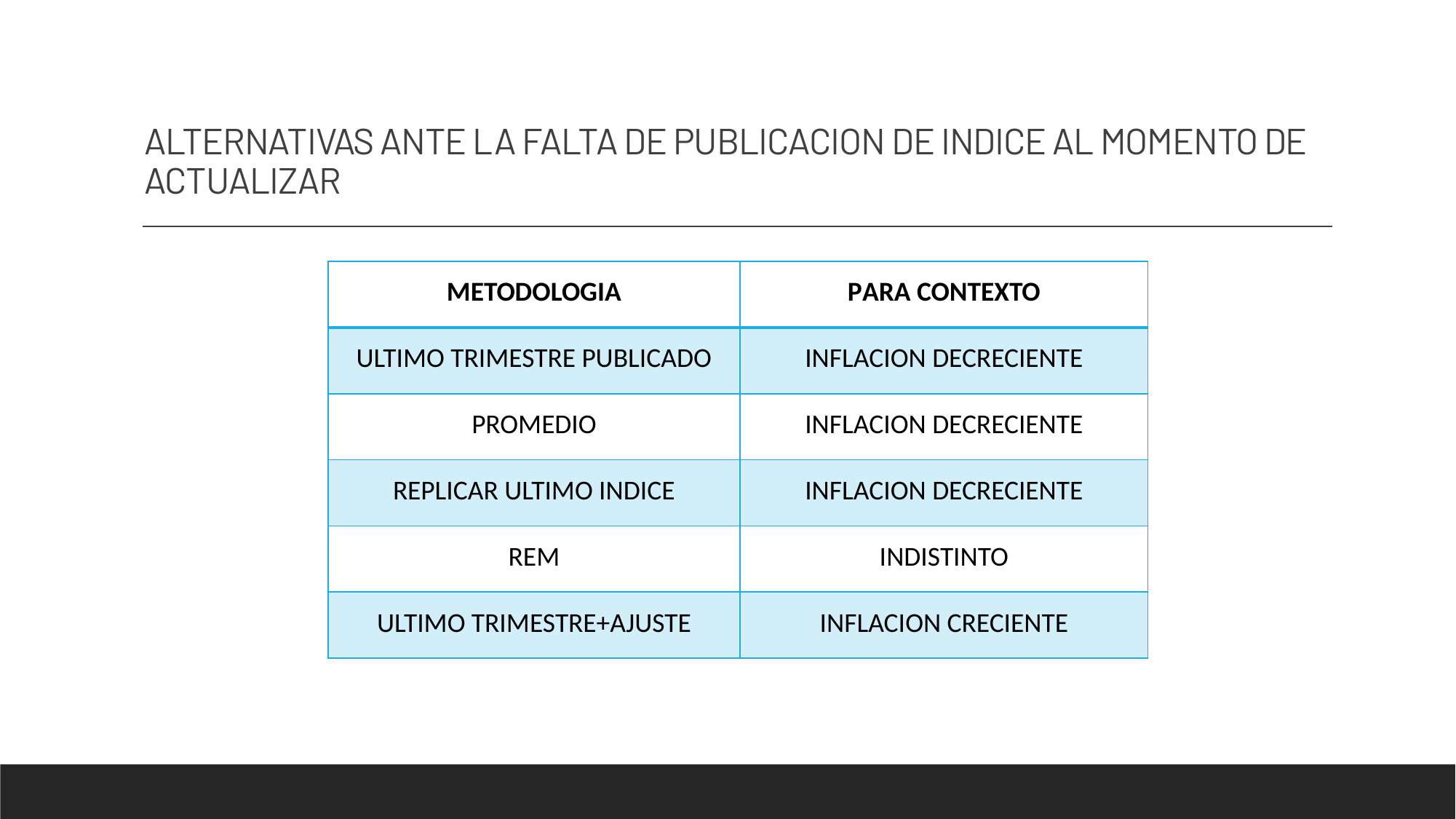

# ALTERNATIVAS ANTE LA FALTA DE PUBLICACION DE INDICE AL MOMENTO DE ACTUALIZAR
| METODOLOGIA | PARA CONTEXTO |
| --- | --- |
| ULTIMO TRIMESTRE PUBLICADO | INFLACION DECRECIENTE |
| PROMEDIO | INFLACION DECRECIENTE |
| REPLICAR ULTIMO INDICE | INFLACION DECRECIENTE |
| REM | INDISTINTO |
| ULTIMO TRIMESTRE+AJUSTE | INFLACION CRECIENTE |